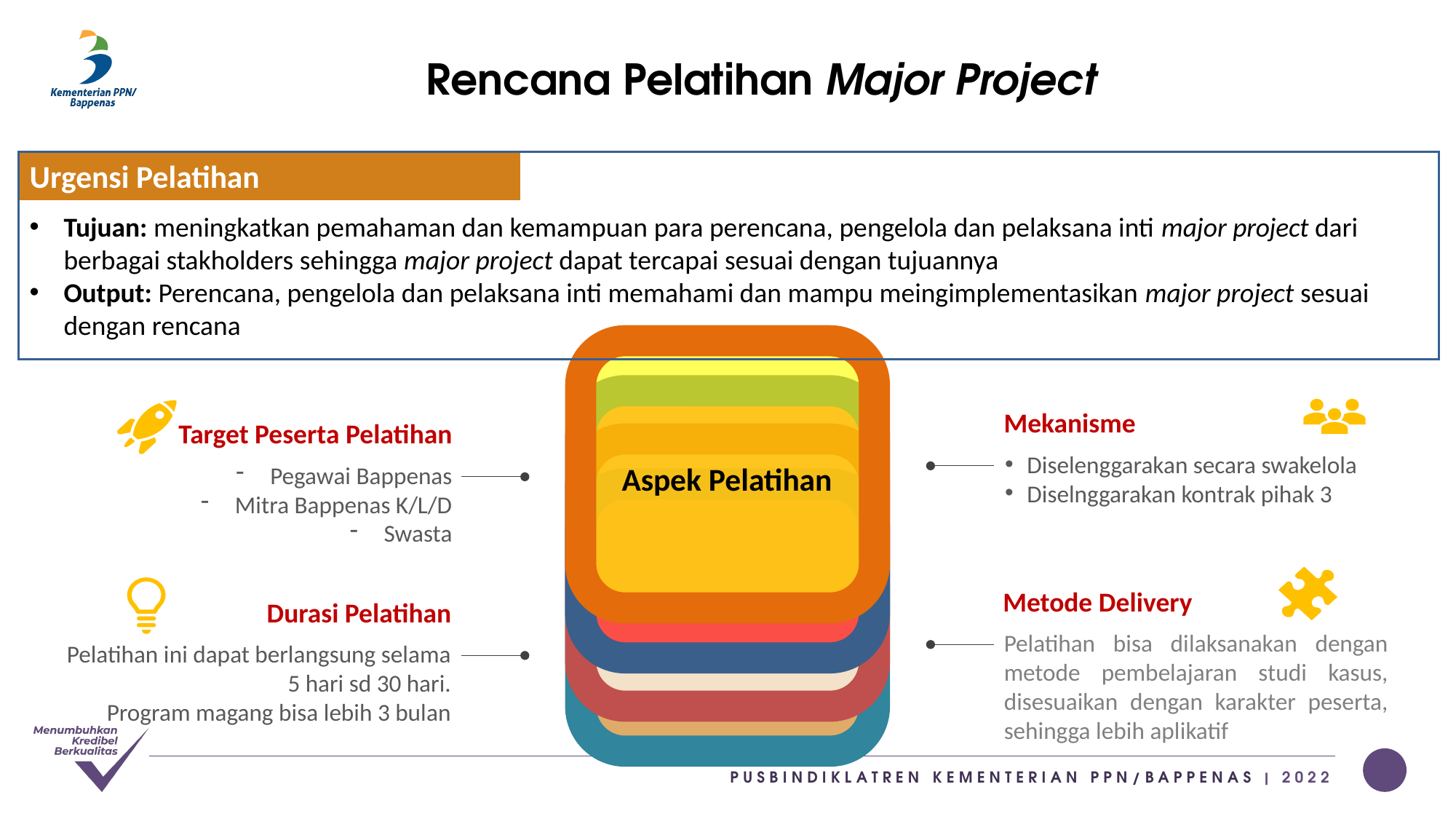

Rencana Pelatihan Major Project
Urgensi Pelatihan

Tujuan: meningkatkan pemahaman dan kemampuan para perencana, pengelola dan pelaksana inti major project dari berbagai stakholders sehingga major project dapat tercapai sesuai dengan tujuannya
Output: Perencana, pengelola dan pelaksana inti memahami dan mampu meingimplementasikan major project sesuai dengan rencana

Mekanisme
Diselenggarakan secara swakelola
Diselnggarakan kontrak pihak 3
Target Peserta Pelatihan
Pegawai Bappenas
Mitra Bappenas K/L/D
Swasta
Aspek Pelatihan

Metode Delivery
Pelatihan bisa dilaksanakan dengan metode pembelajaran studi kasus, disesuaikan dengan karakter peserta, sehingga lebih aplikatif
Durasi Pelatihan
Pelatihan ini dapat berlangsung selama 5 hari sd 30 hari.
Program magang bisa lebih 3 bulan
45